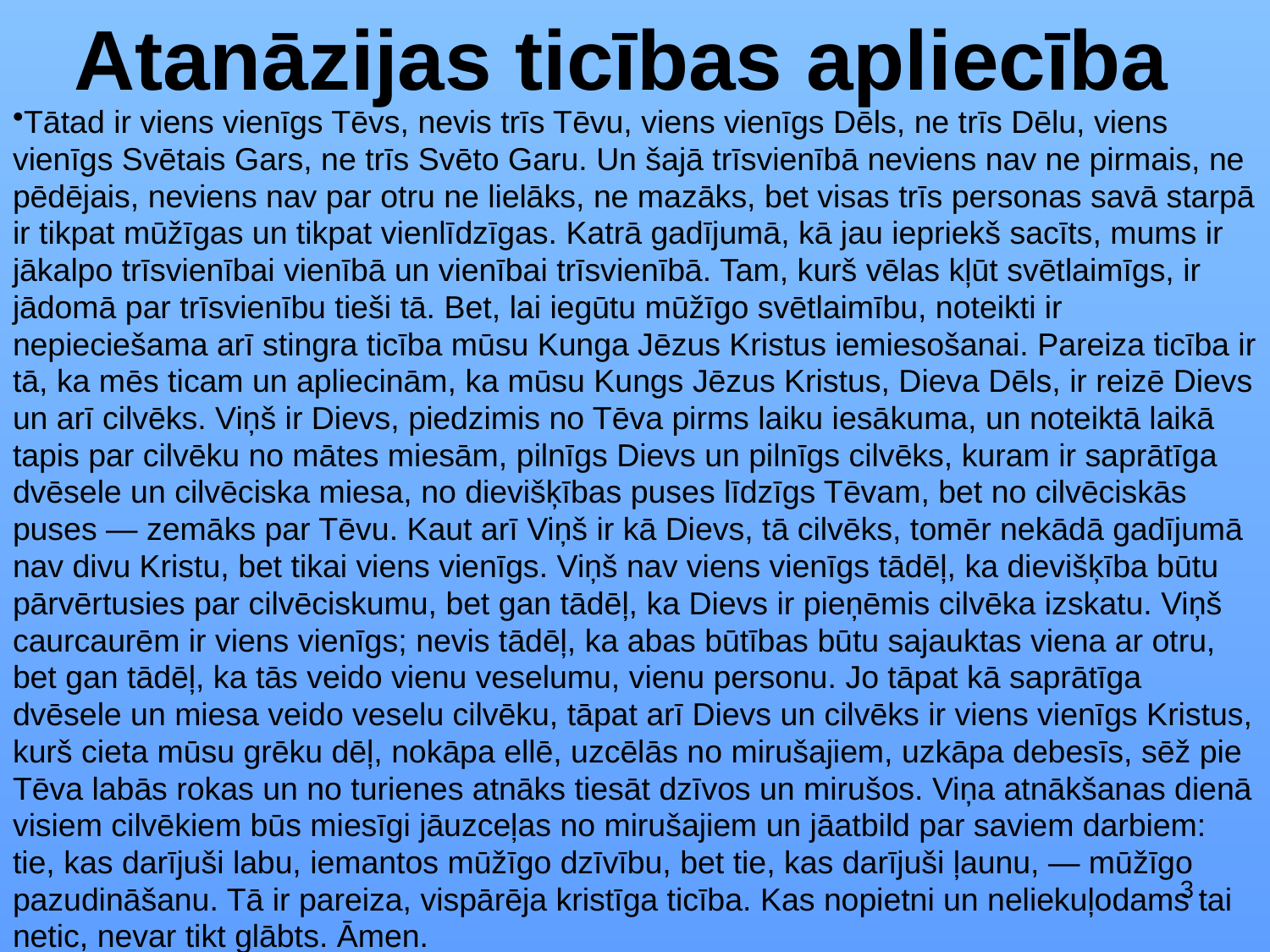

Atanāzijas ticības apliecība
Tātad ir viens vienīgs Tēvs, nevis trīs Tēvu, viens vienīgs Dēls, ne trīs Dēlu, viens vienīgs Svētais Gars, ne trīs Svēto Garu. Un šajā trīsvienībā neviens nav ne pirmais, ne pēdējais, neviens nav par otru ne lielāks, ne ma­zāks, bet visas trīs personas savā starpā ir tikpat mūžīgas un tikpat vienlī­dzīgas. Katrā gadījumā, kā jau iepriekš sacīts, mums ir jākalpo trīsvienībai vienībā un vienībai trīsvienībā. Tam, kurš vēlas kļūt svētlaimīgs, ir jādomā par trīsvienību tieši tā. Bet, lai iegūtu mūžīgo svētlaimību, noteikti ir nepieciešama arī stingra ti­cība mūsu Kunga Jēzus Kristus iemiesošanai. Pareiza ticība ir tā, ka mēs ticam un apliecinām, ka mūsu Kungs Jēzus Kristus, Dieva Dēls, ir reizē Dievs un arī cilvēks. Viņš ir Dievs, piedzimis no Tēva pirms laiku iesā­kuma, un noteiktā laikā tapis par cilvēku no mātes miesām, pilnīgs Dievs un pilnīgs cilvēks, kuram ir saprātīga dvēsele un cilvēciska miesa, no die­višķības puses līdzīgs Tēvam, bet no cilvēciskās puses — zemāks par Tēvu. Kaut arī Viņš ir kā Dievs, tā cilvēks, tomēr nekādā gadījumā nav divu Kristu, bet tikai viens vienīgs. Viņš nav viens vienīgs tādēļ, ka dievišķība būtu pārvērtusies par cilvēciskumu, bet gan tādēļ, ka Dievs ir pieņēmis cil­vēka izskatu. Viņš caurcaurēm ir viens vienīgs; nevis tādēļ, ka abas būtības būtu sajauktas viena ar otru, bet gan tādēļ, ka tās veido vienu veselumu, vienu personu. Jo tāpat kā saprātīga dvēsele un miesa veido veselu cilvēku, tāpat arī Dievs un cilvēks ir viens vienīgs Kristus, kurš cieta mūsu grēku dēļ, nokāpa ellē, uzcēlās no mirušajiem, uzkāpa debesīs, sēž pie Tēva labās rokas un no tu­rienes atnāks tiesāt dzīvos un mirušos. Viņa atnākšanas dienā visiem cilvē­kiem būs miesīgi jāuzceļas no mirušajiem un jāatbild par saviem darbiem: tie, kas darījuši labu, iemantos mūžīgo dzīvību, bet tie, kas darījuši ļaunu, — mūžīgo pazudināšanu. Tā ir pareiza, vispārēja kristīga ticība. Kas nopietni un neliekuļodams tai netic, nevar tikt glābts. Āmen.
3